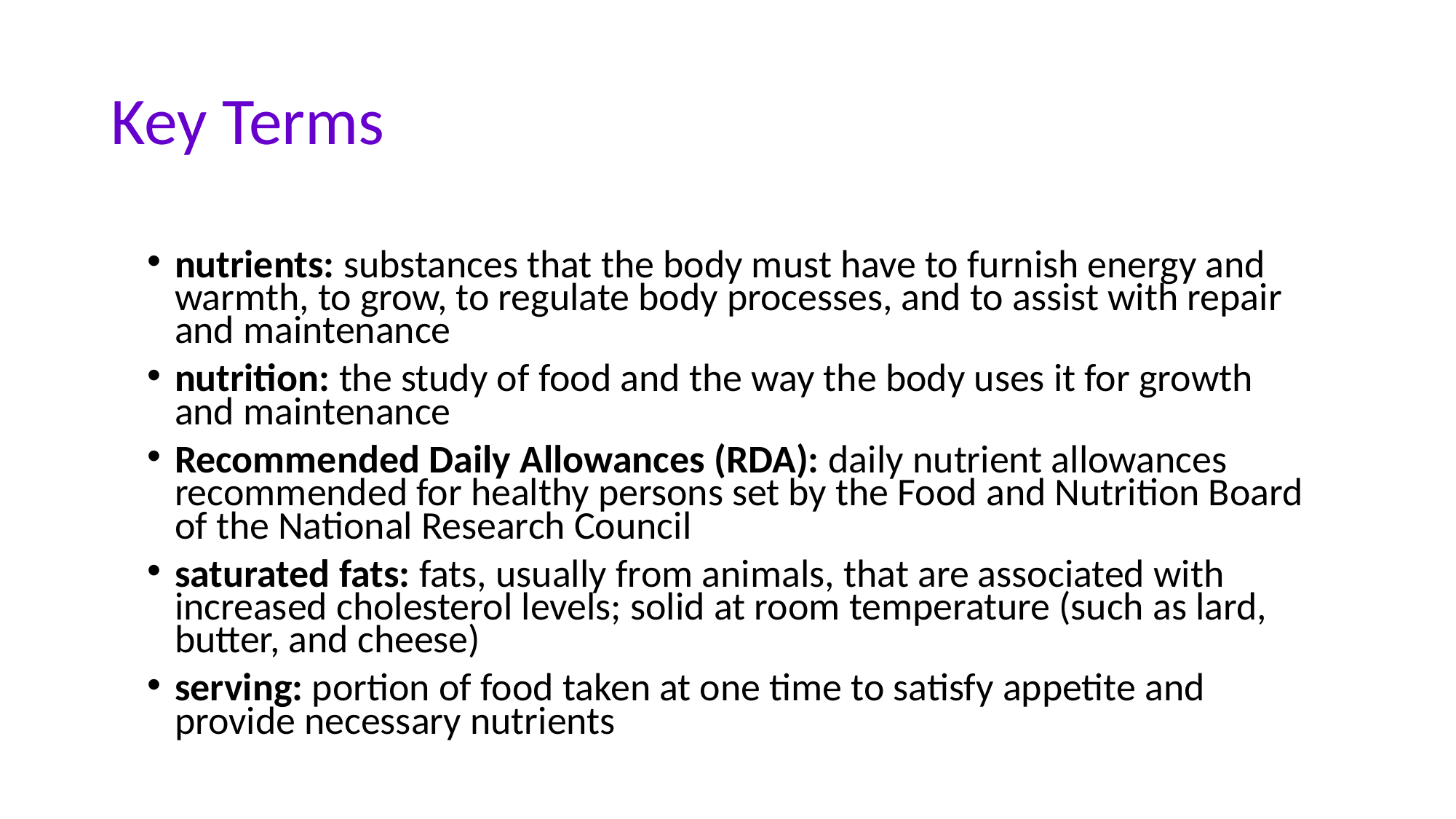

# Key Terms
nutrients: substances that the body must have to furnish energy and warmth, to grow, to regulate body processes, and to assist with repair and maintenance
nutrition: the study of food and the way the body uses it for growth and maintenance
Recommended Daily Allowances (RDA): daily nutrient allowances recommended for healthy persons set by the Food and Nutrition Board of the National Research Council
saturated fats: fats, usually from animals, that are associated with increased cholesterol levels; solid at room temperature (such as lard, butter, and cheese)
serving: portion of food taken at one time to satisfy appetite and provide necessary nutrients